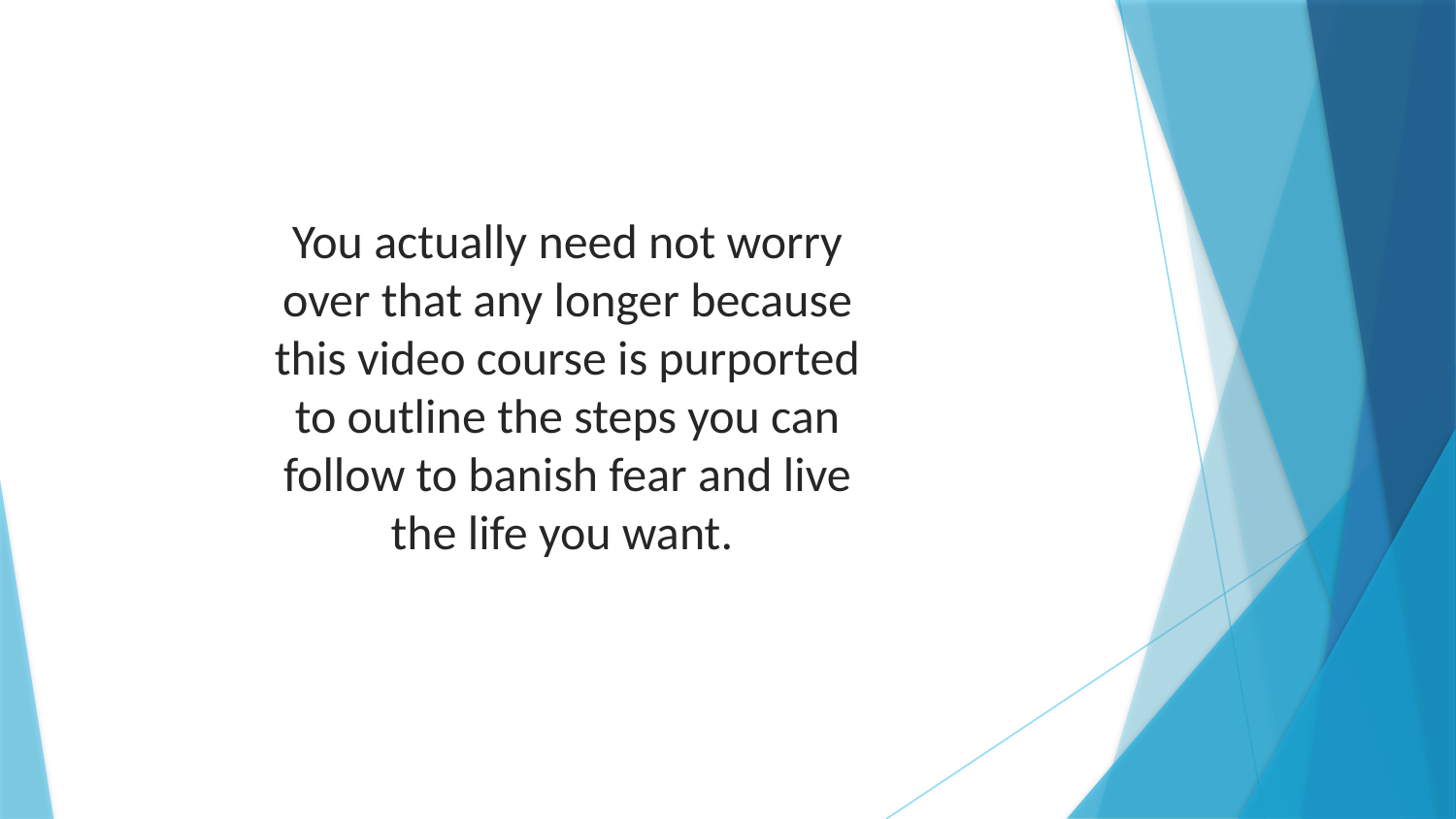

You actually need not worry over that any longer because this video course is purported to outline the steps you can follow to banish fear and live the life you want.